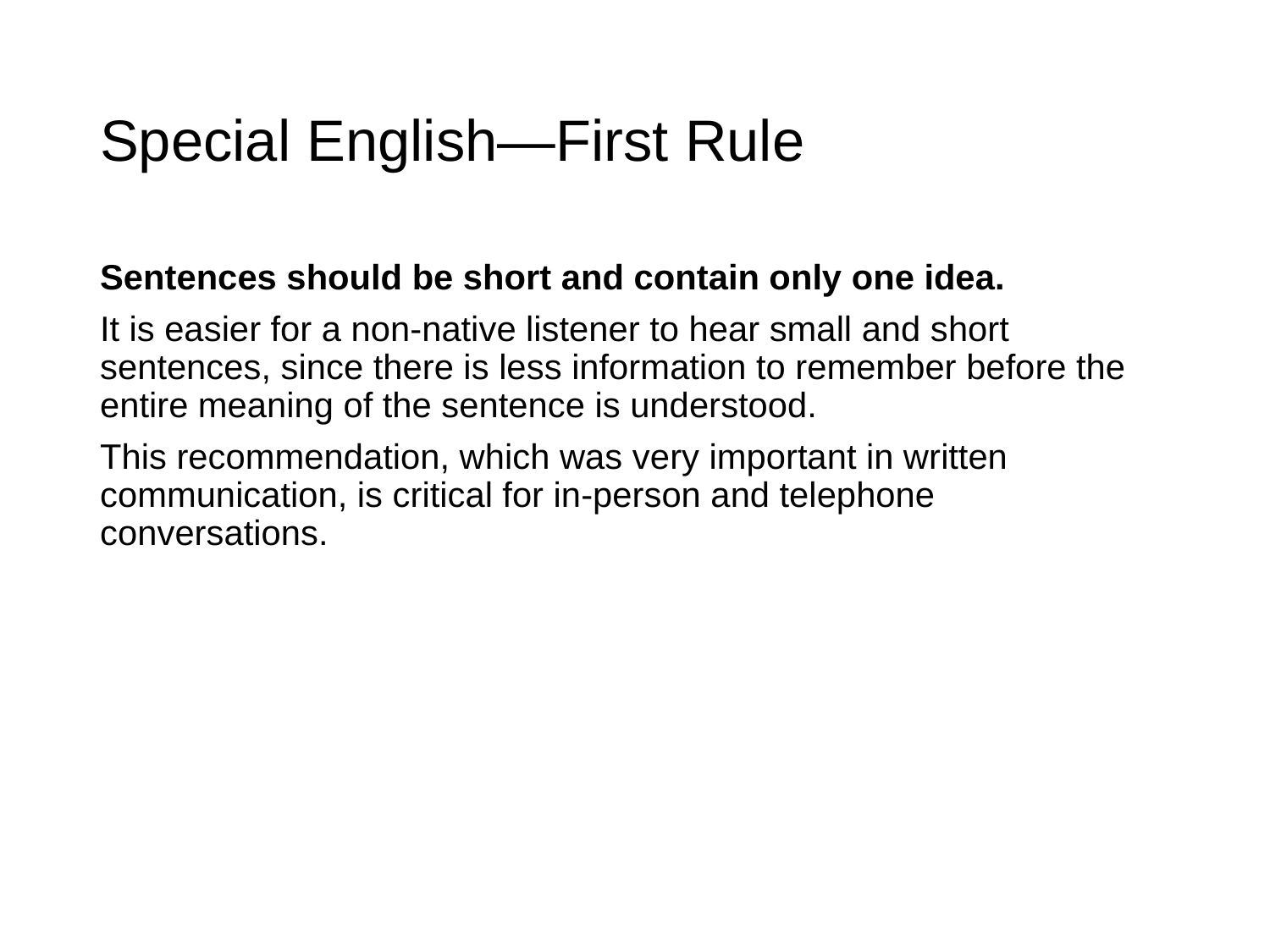

# Special English—First Rule
Sentences should be short and contain only one idea.
It is easier for a non-native listener to hear small and short sentences, since there is less information to remember before the entire meaning of the sentence is understood.
This recommendation, which was very important in written communication, is critical for in-person and telephone conversations.